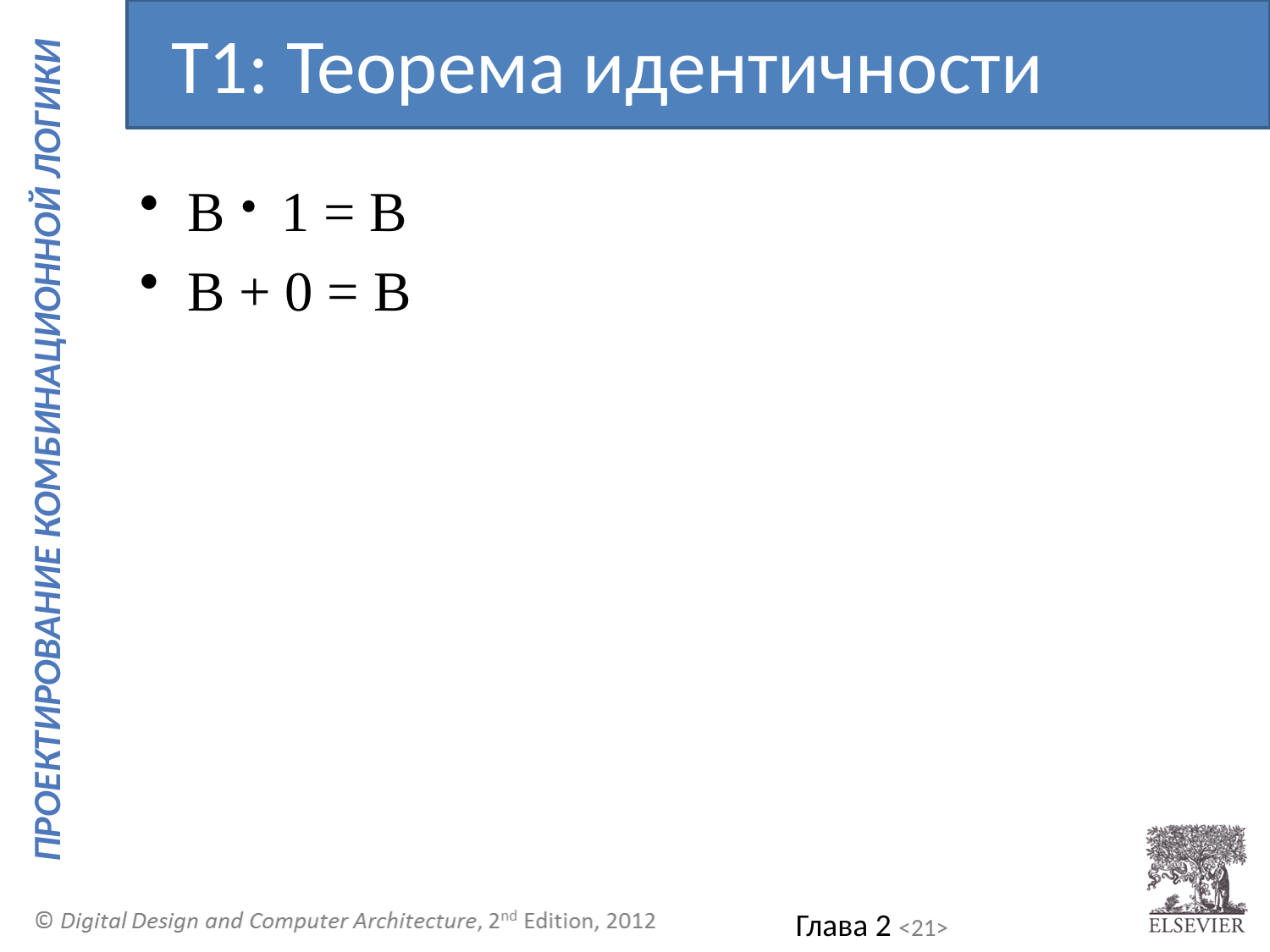

T1: Теорема идентичности
B    1 = B
B + 0 = B